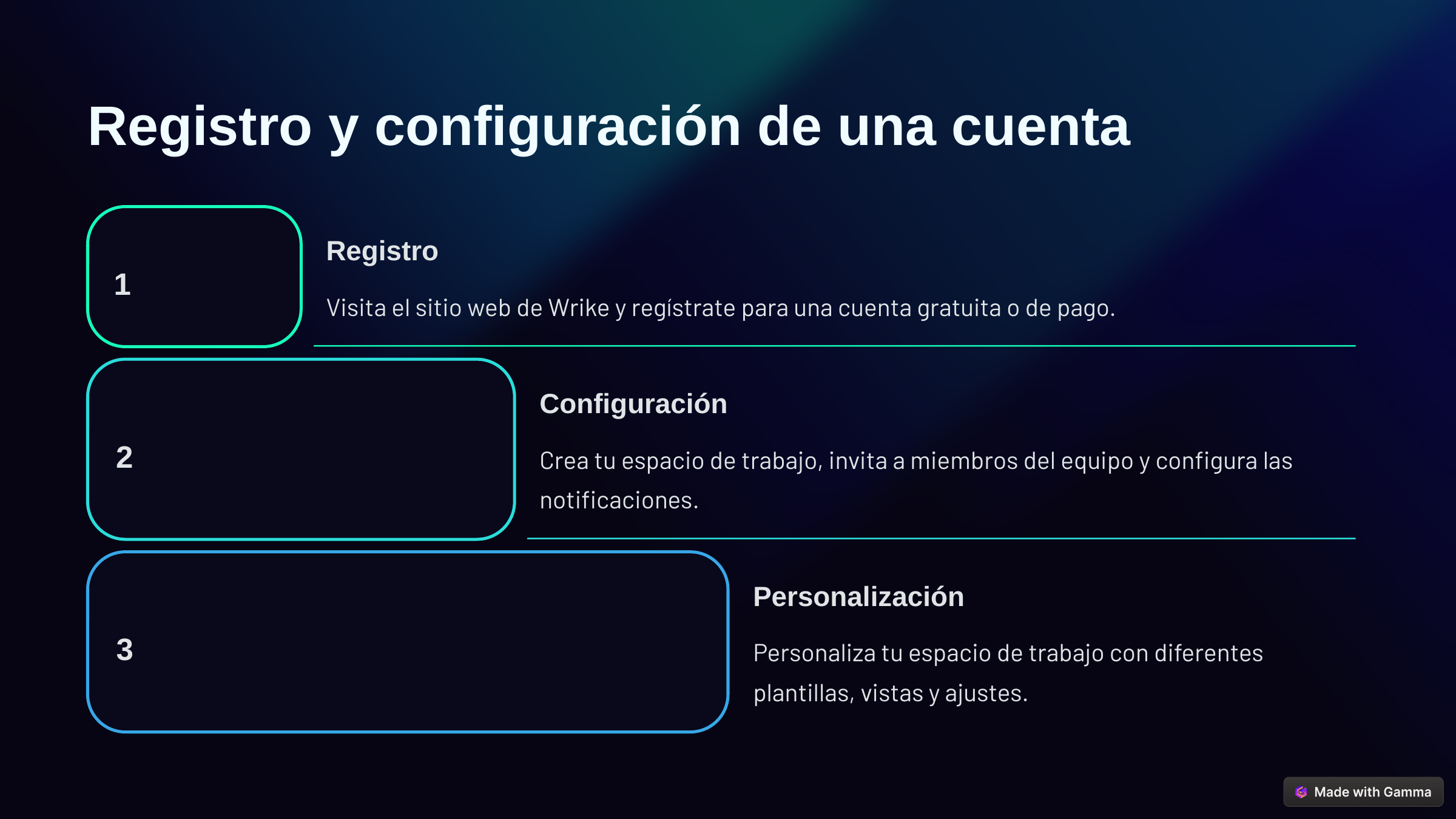

Registro y configuración de una cuenta

Registro
1
Visita el sitio web de Wrike y regístrate para una cuenta gratuita o de pago.

Configuración
2
Crea tu espacio de trabajo, invita a miembros del equipo y configura las notificaciones.

Personalización
3
Personaliza tu espacio de trabajo con diferentes plantillas, vistas y ajustes.